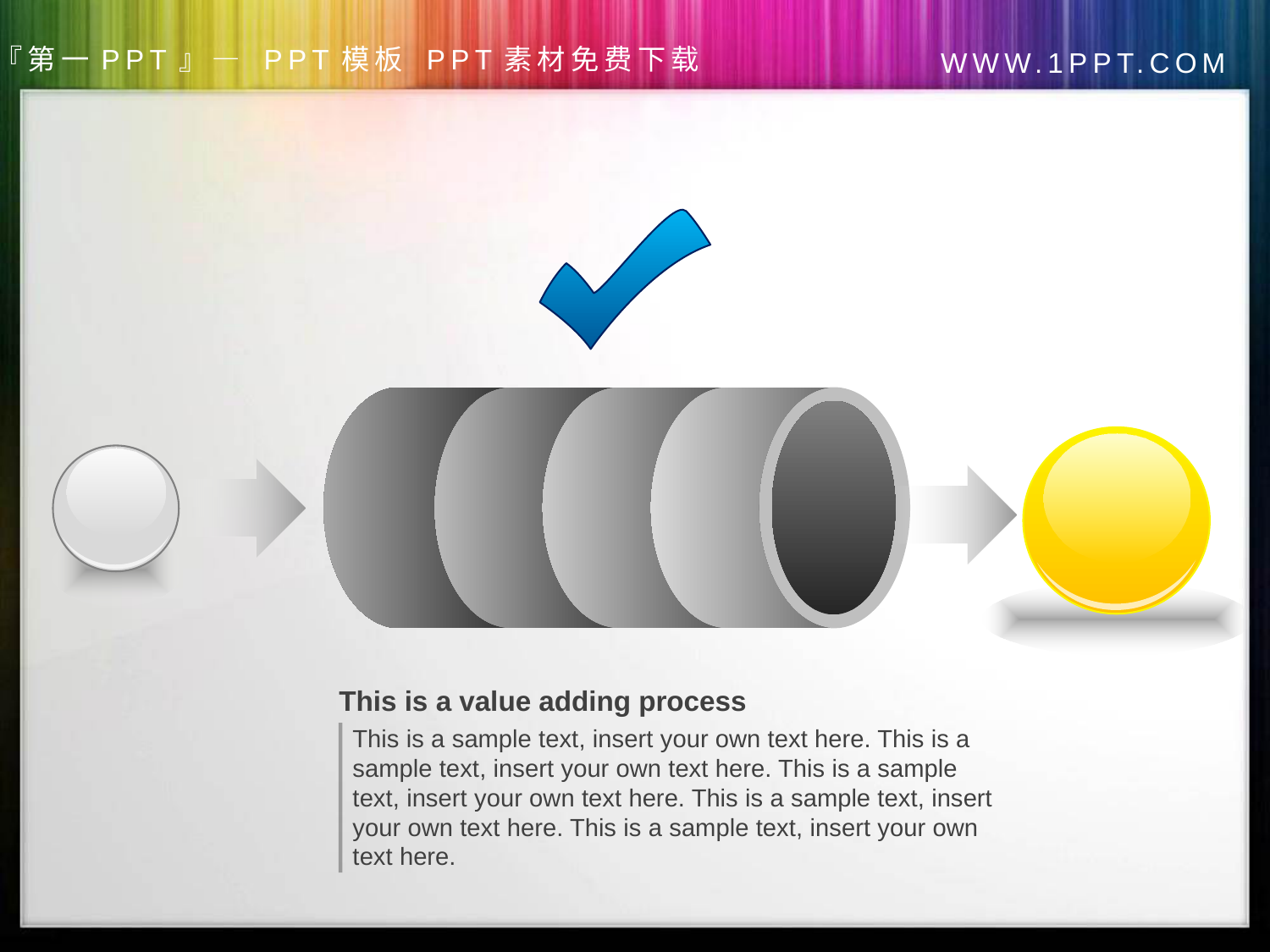

This is a value adding process
This is a sample text, insert your own text here. This is a sample text, insert your own text here. This is a sample text, insert your own text here. This is a sample text, insert your own text here. This is a sample text, insert your own text here.